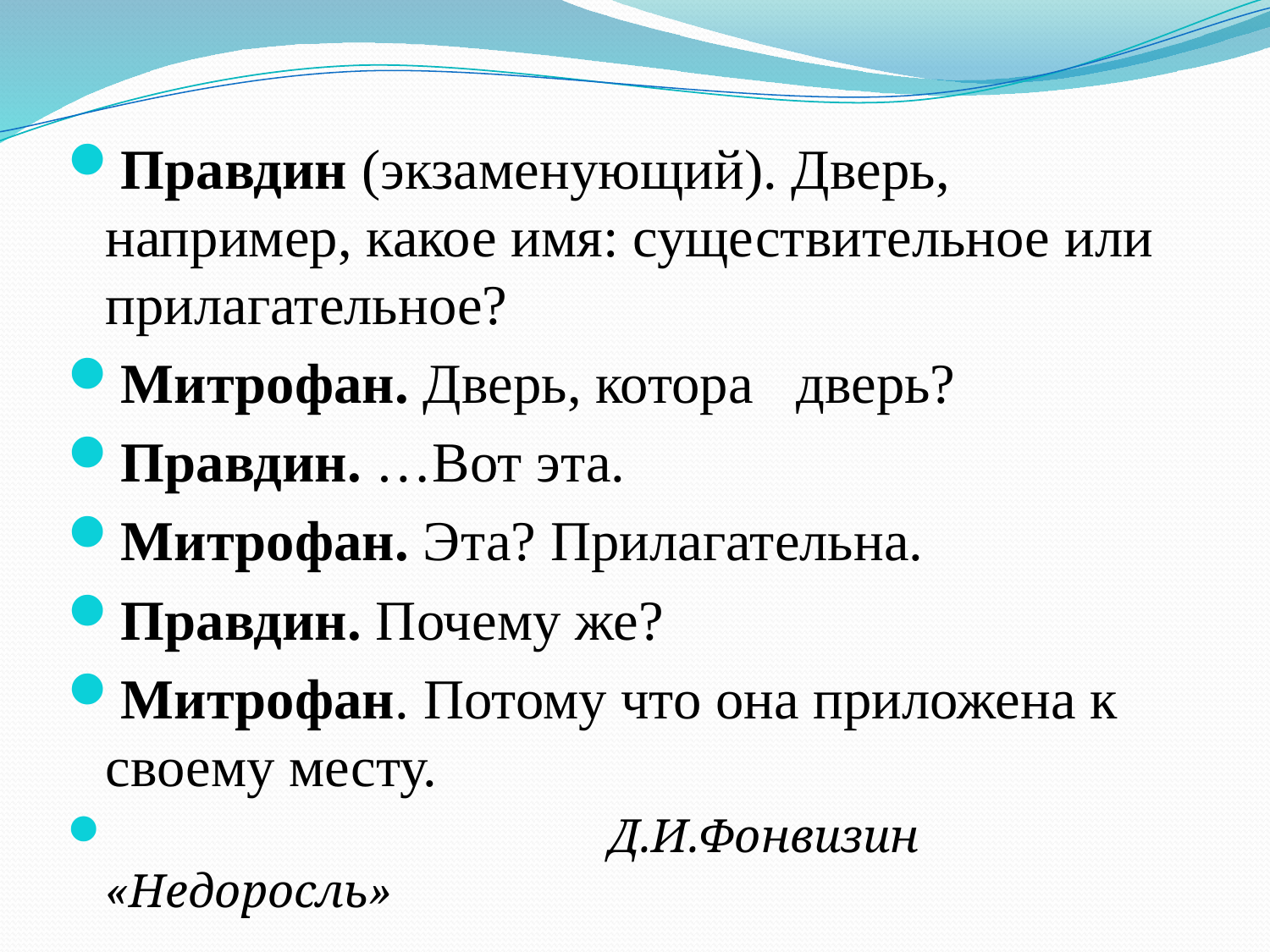

Правдин (экзаменующий). Дверь, например, какое имя: существительное или прилагательное?
Митрофан. Дверь, котора   дверь?
Правдин. …Вот эта.
Митрофан. Эта? Прилагательна.
Правдин. Почему же?
Митрофан. Потому что она приложена к своему месту.
                                          Д.И.Фонвизин «Недоросль»